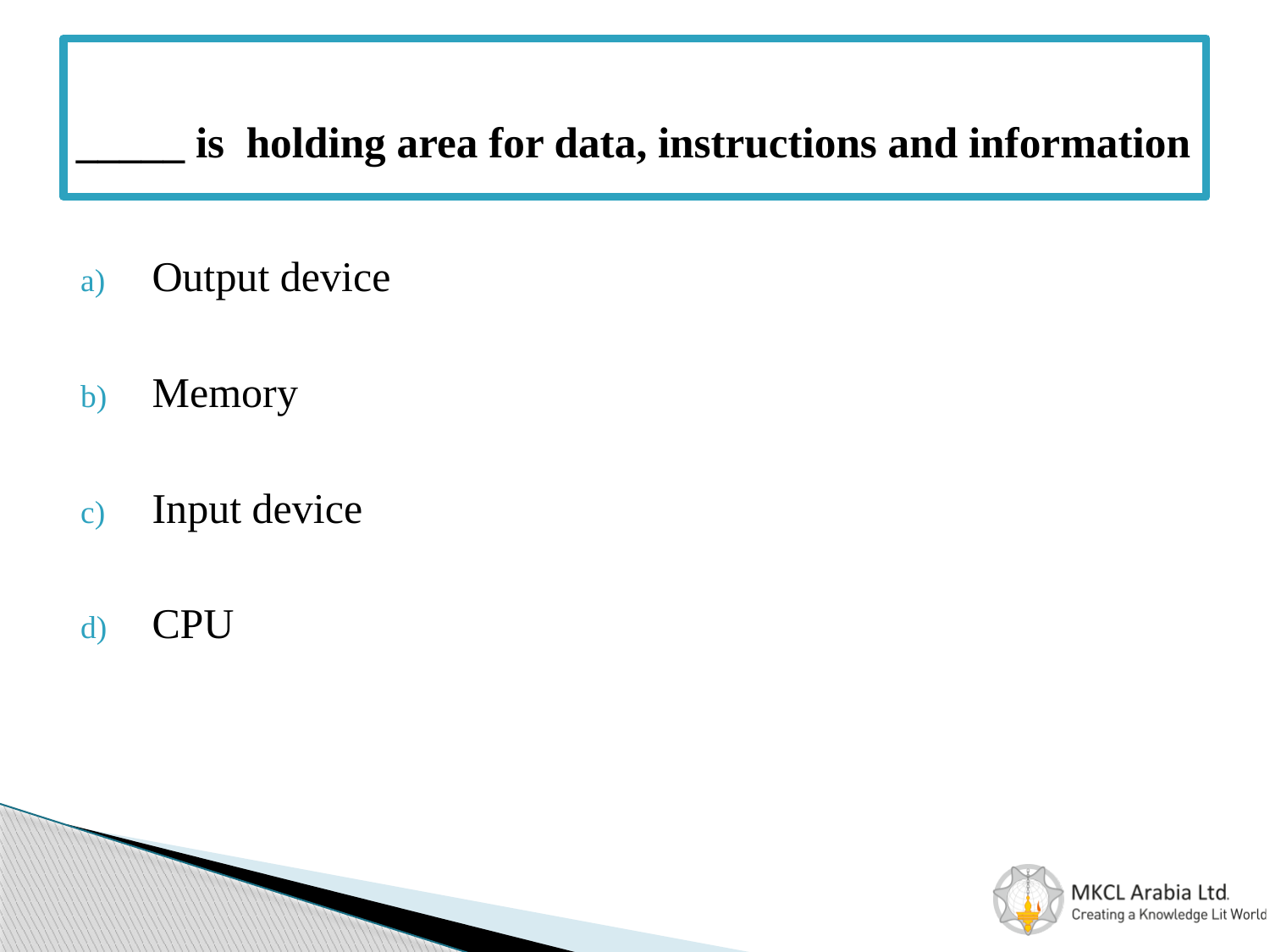

# _____ is  holding area for data, instructions and information
Output device

Memory

Input device

CPU